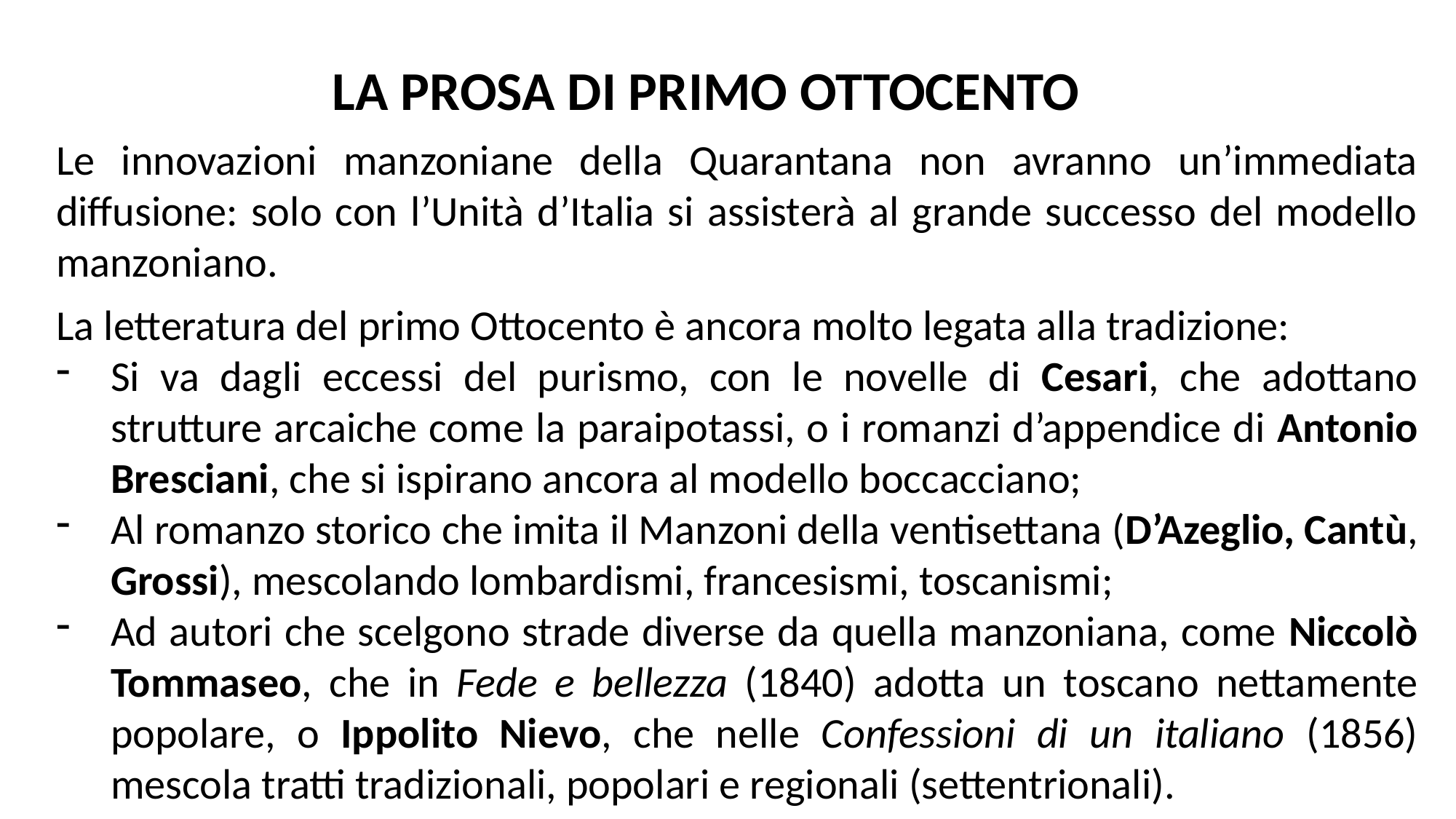

LA PROSA DI PRIMO OTTOCENTO
Le innovazioni manzoniane della Quarantana non avranno un’immediata diffusione: solo con l’Unità d’Italia si assisterà al grande successo del modello manzoniano.
La letteratura del primo Ottocento è ancora molto legata alla tradizione:
Si va dagli eccessi del purismo, con le novelle di Cesari, che adottano strutture arcaiche come la paraipotassi, o i romanzi d’appendice di Antonio Bresciani, che si ispirano ancora al modello boccacciano;
Al romanzo storico che imita il Manzoni della ventisettana (D’Azeglio, Cantù, Grossi), mescolando lombardismi, francesismi, toscanismi;
Ad autori che scelgono strade diverse da quella manzoniana, come Niccolò Tommaseo, che in Fede e bellezza (1840) adotta un toscano nettamente popolare, o Ippolito Nievo, che nelle Confessioni di un italiano (1856) mescola tratti tradizionali, popolari e regionali (settentrionali).